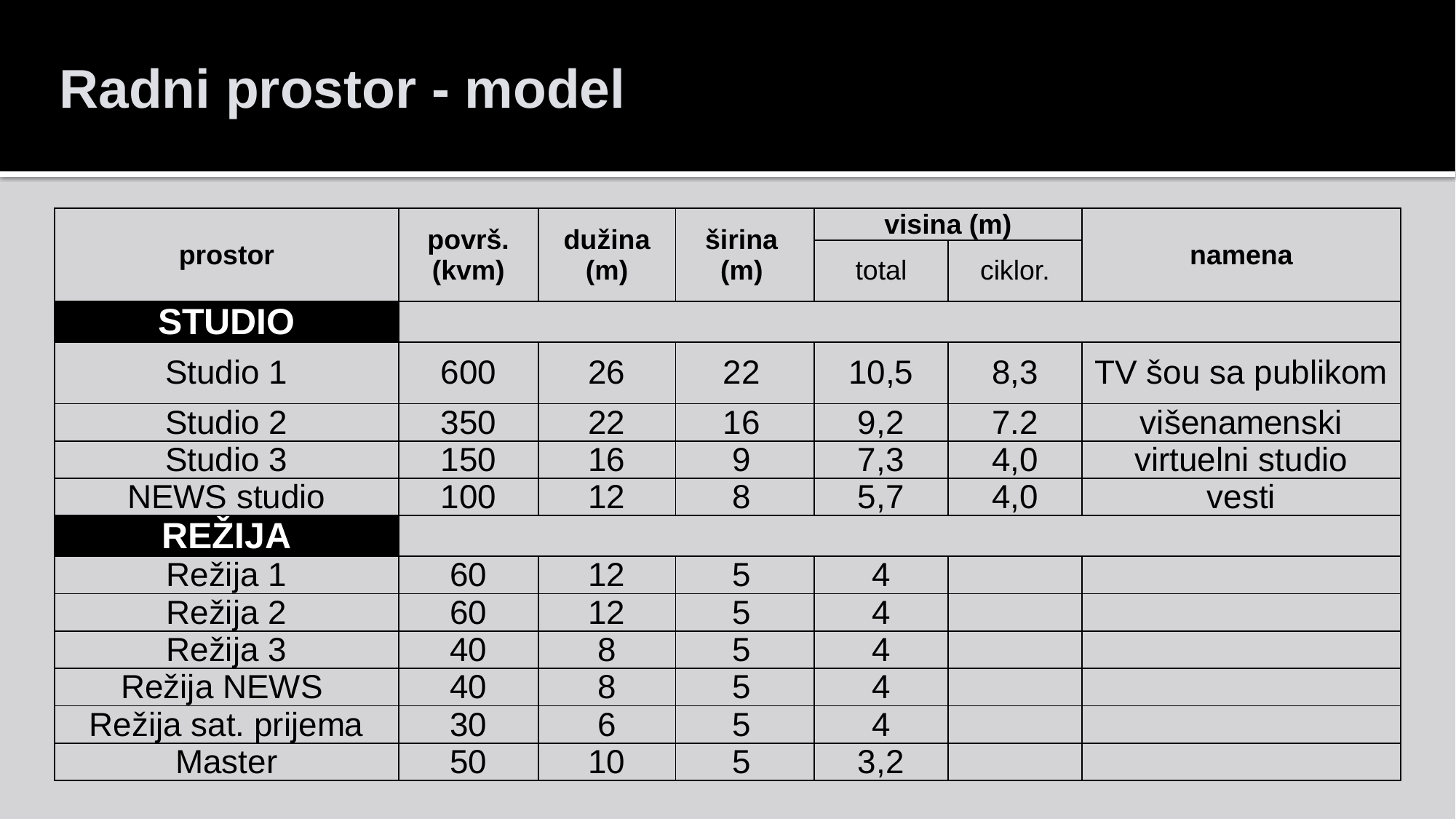

Radni prostor - model

| prostor | površ. (kvm) | dužina (m) | širina (m) | visina (m) |  | namena |
| --- | --- | --- | --- | --- | --- | --- |
|  |  |  |  | total | ciklor. |  |
| STUDIO |  |  |  |  |  |  |
| Studio 1 | 600 | 26 | 22 | 10,5 | 8,3 | TV šou sa publikom |
| Studio 2 | 350 | 22 | 16 | 9,2 | 7.2 | višenamenski |
| Studio 3 | 150 | 16 | 9 | 7,3 | 4,0 | virtuelni studio |
| NEWS studio | 100 | 12 | 8 | 5,7 | 4,0 | vesti |
| REŽIJA |  |  |  |  |  |  |
| Režija 1 | 60 | 12 | 5 | 4 |  |  |
| Režija 2 | 60 | 12 | 5 | 4 |  |  |
| Režija 3 | 40 | 8 | 5 | 4 |  |  |
| Režija NEWS | 40 | 8 | 5 | 4 |  |  |
| Režija sat. prijema | 30 | 6 | 5 | 4 |  |  |
| Master | 50 | 10 | 5 | 3,2 |  |  |